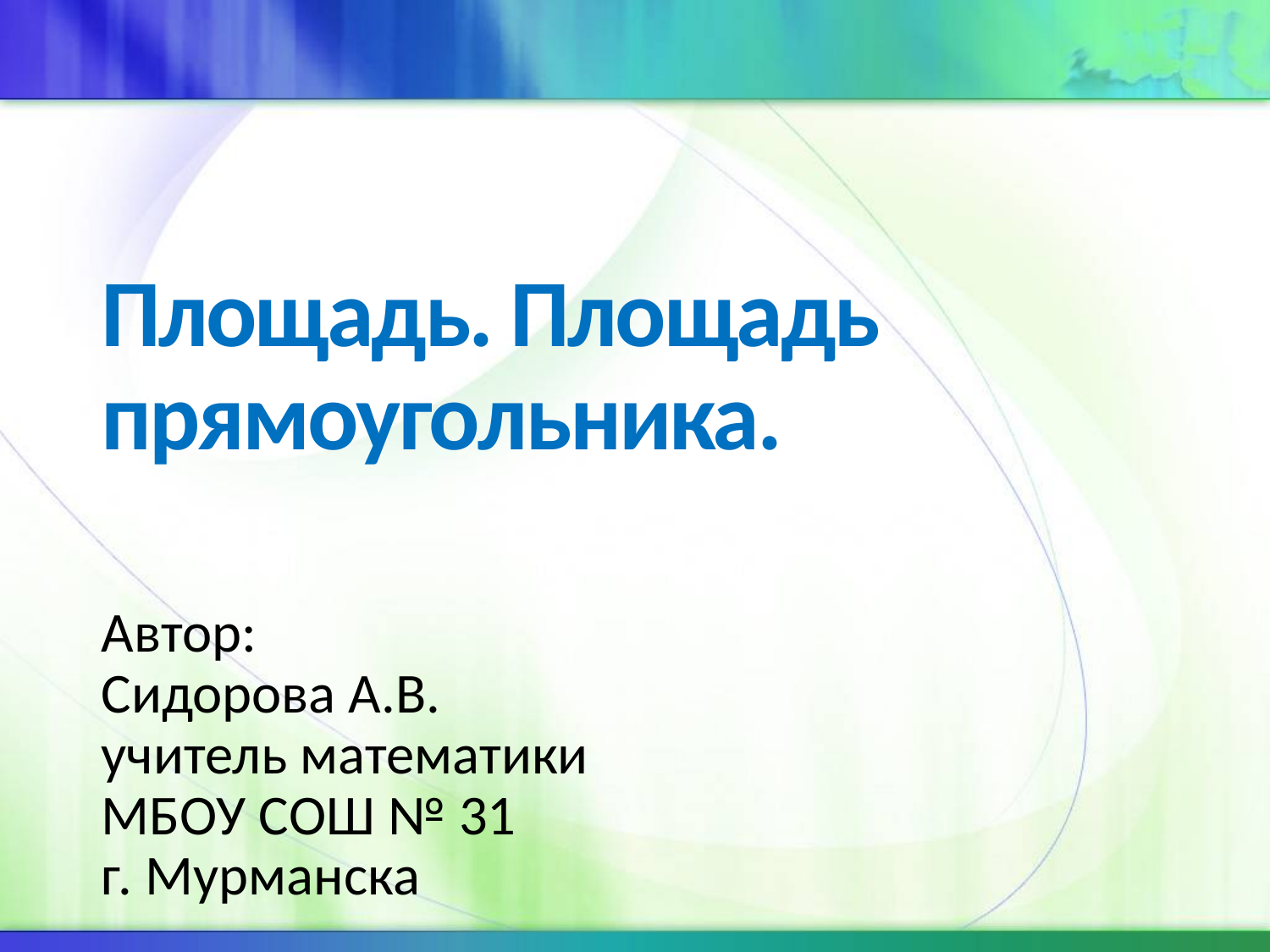

# Площадь. Площадь прямоугольника.
Автор:
Сидорова А.В.
учитель математики
МБОУ СОШ № 31
г. Мурманска